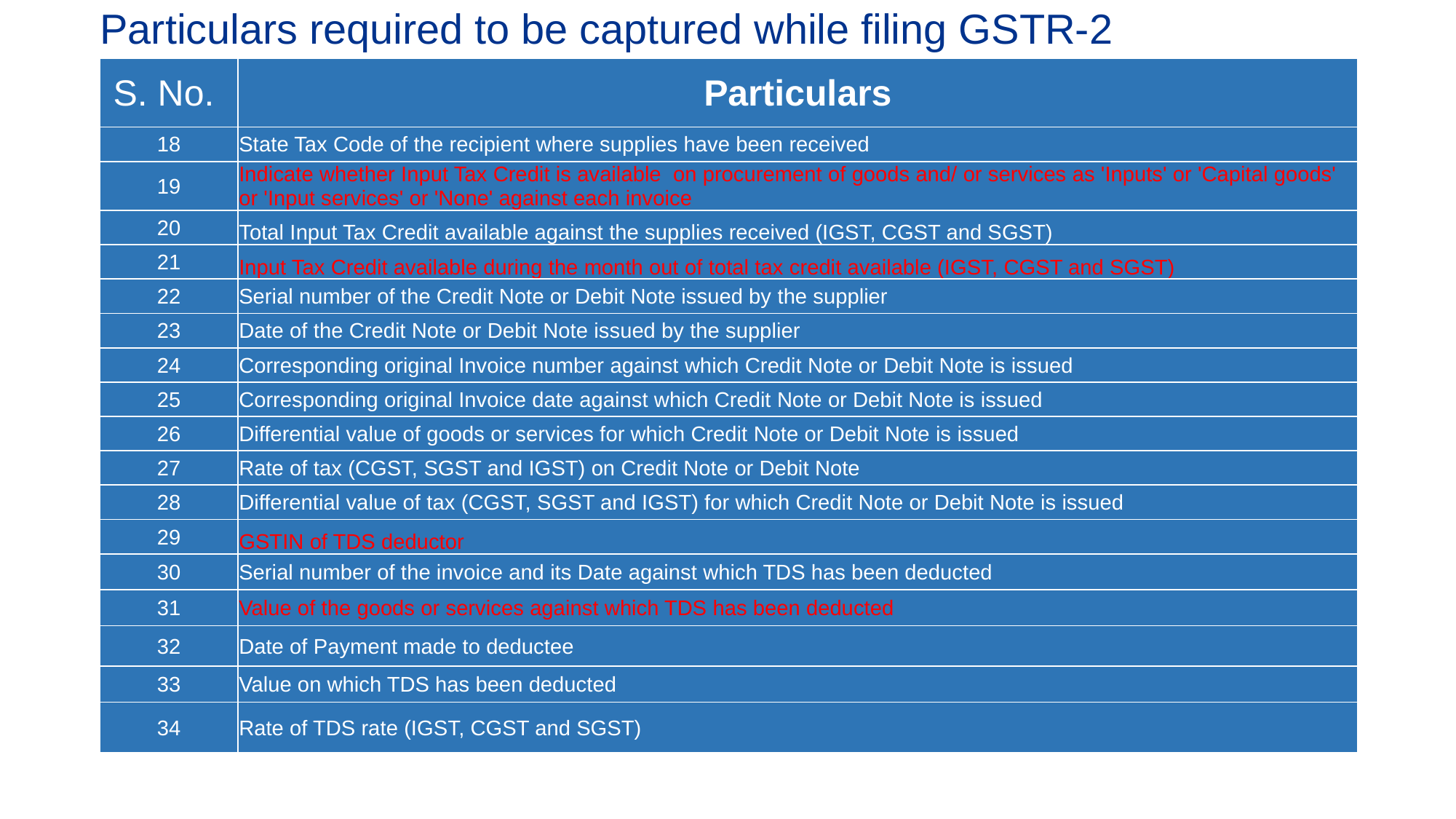

# Particulars required to be captured while filing GSTR-2
| S. No. | Particulars |
| --- | --- |
| 18 | State Tax Code of the recipient where supplies have been received |
| 19 | Indicate whether Input Tax Credit is available on procurement of goods and/ or services as 'Inputs' or 'Capital goods' or 'Input services' or 'None' against each invoice |
| 20 | Total Input Tax Credit available against the supplies received (IGST, CGST and SGST) |
| 21 | Input Tax Credit available during the month out of total tax credit available (IGST, CGST and SGST) |
| 22 | Serial number of the Credit Note or Debit Note issued by the supplier |
| 23 | Date of the Credit Note or Debit Note issued by the supplier |
| 24 | Corresponding original Invoice number against which Credit Note or Debit Note is issued |
| 25 | Corresponding original Invoice date against which Credit Note or Debit Note is issued |
| 26 | Differential value of goods or services for which Credit Note or Debit Note is issued |
| 27 | Rate of tax (CGST, SGST and IGST) on Credit Note or Debit Note |
| 28 | Differential value of tax (CGST, SGST and IGST) for which Credit Note or Debit Note is issued |
| 29 | GSTIN of TDS deductor |
| 30 | Serial number of the invoice and its Date against which TDS has been deducted |
| 31 | Value of the goods or services against which TDS has been deducted |
| 32 | Date of Payment made to deductee |
| 33 | Value on which TDS has been deducted |
| 34 | Rate of TDS rate (IGST, CGST and SGST) |